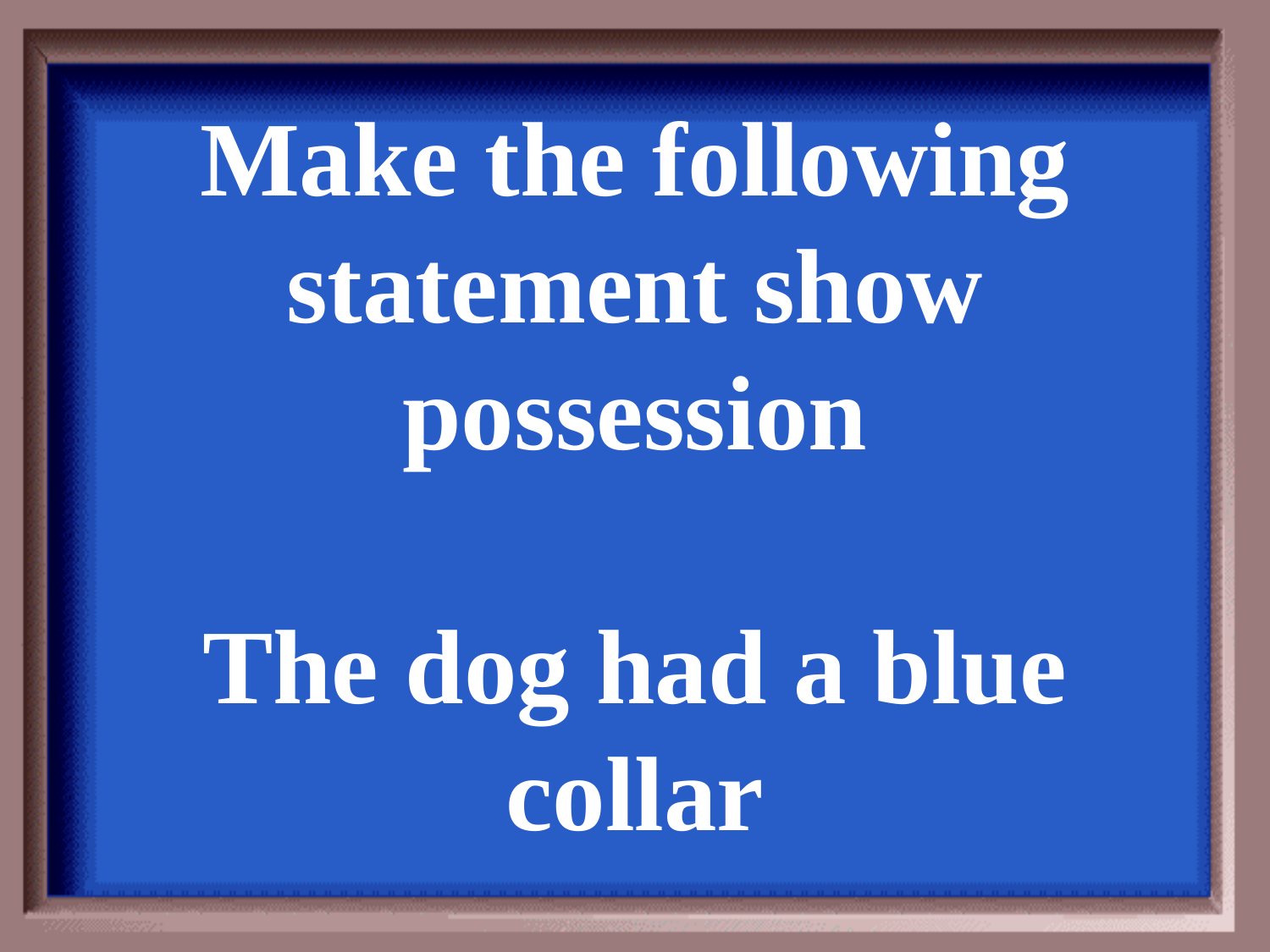

Make the following statement show possession
The dog had a blue collar